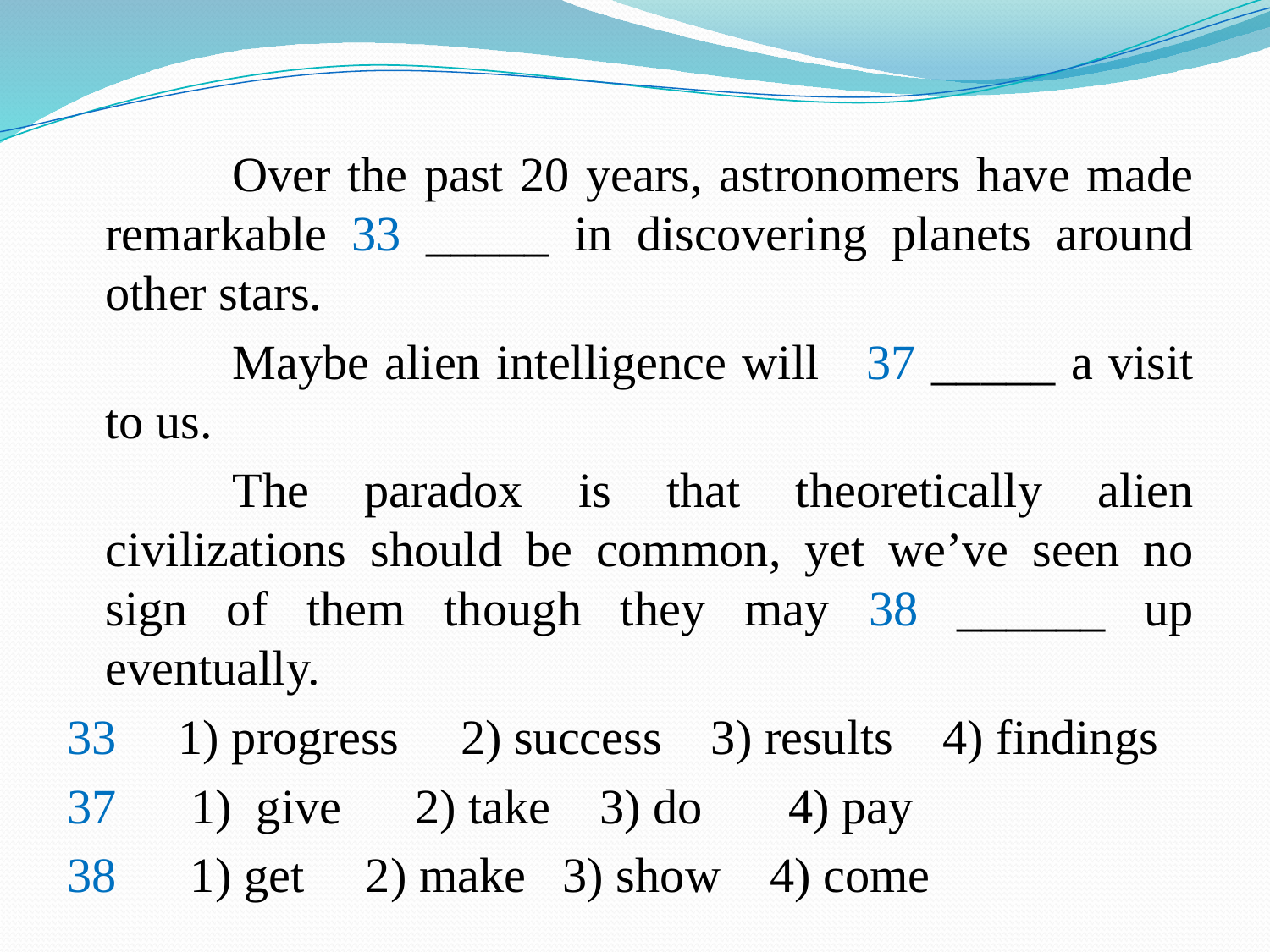

#
		Over the past 20 years, astronomers have made remarkable 33 _____ in discovering planets around other stars.
		Maybe alien intelligence will   37 _____ a visit to us.
		The paradox is that theoretically alien civilizations should be common, yet we’ve seen no sign of them though they may 38 ______ up eventually.
33     1) progress     2) success    3) results    4) findings
37      1)  give      2) take    3) do       4) pay
38      1) get     2) make   3) show    4) come